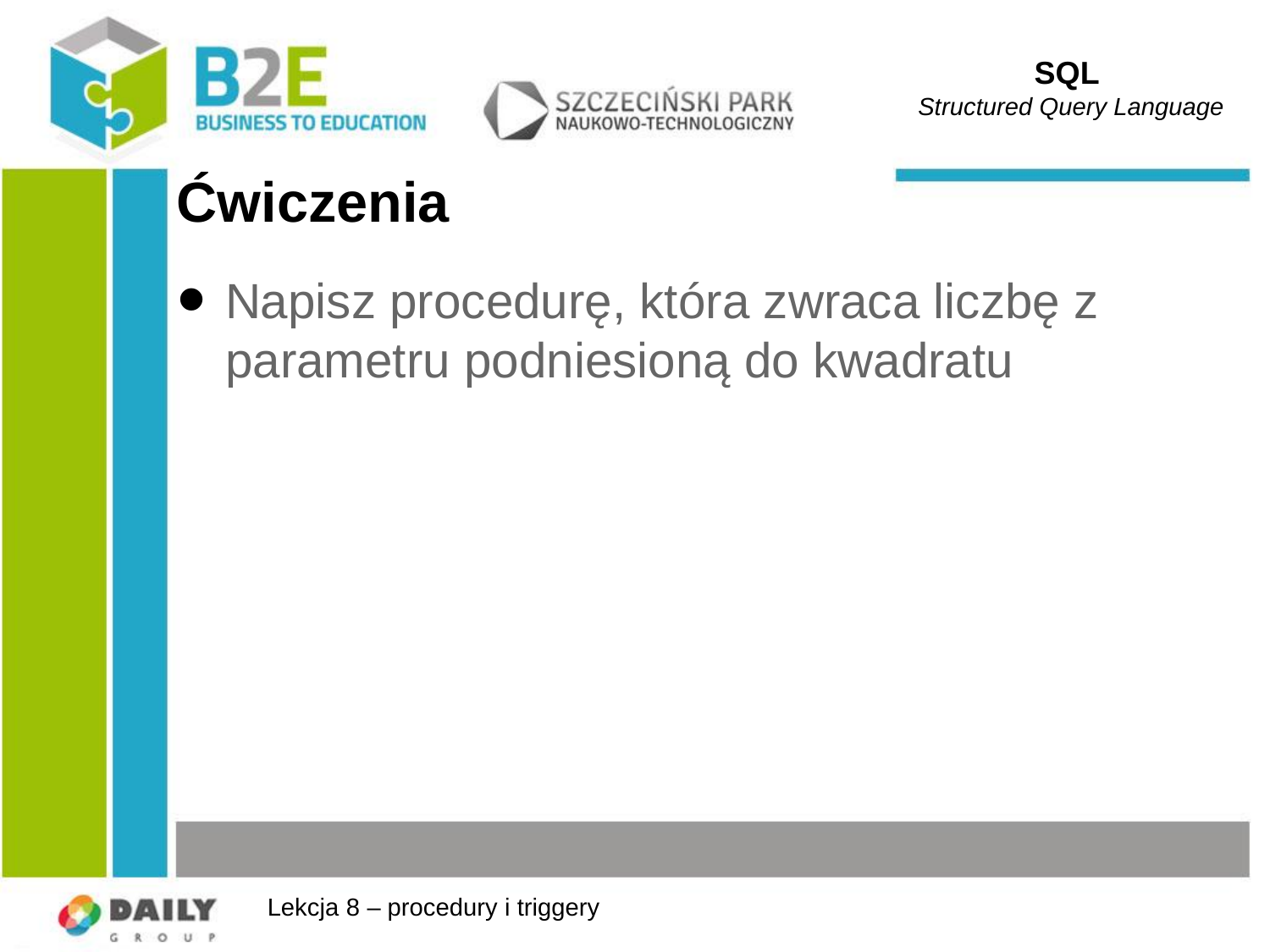

SQL
Structured Query Language
# Ćwiczenia
Napisz procedurę, która zwraca liczbę z parametru podniesioną do kwadratu

Lekcja 8 – procedury i triggery